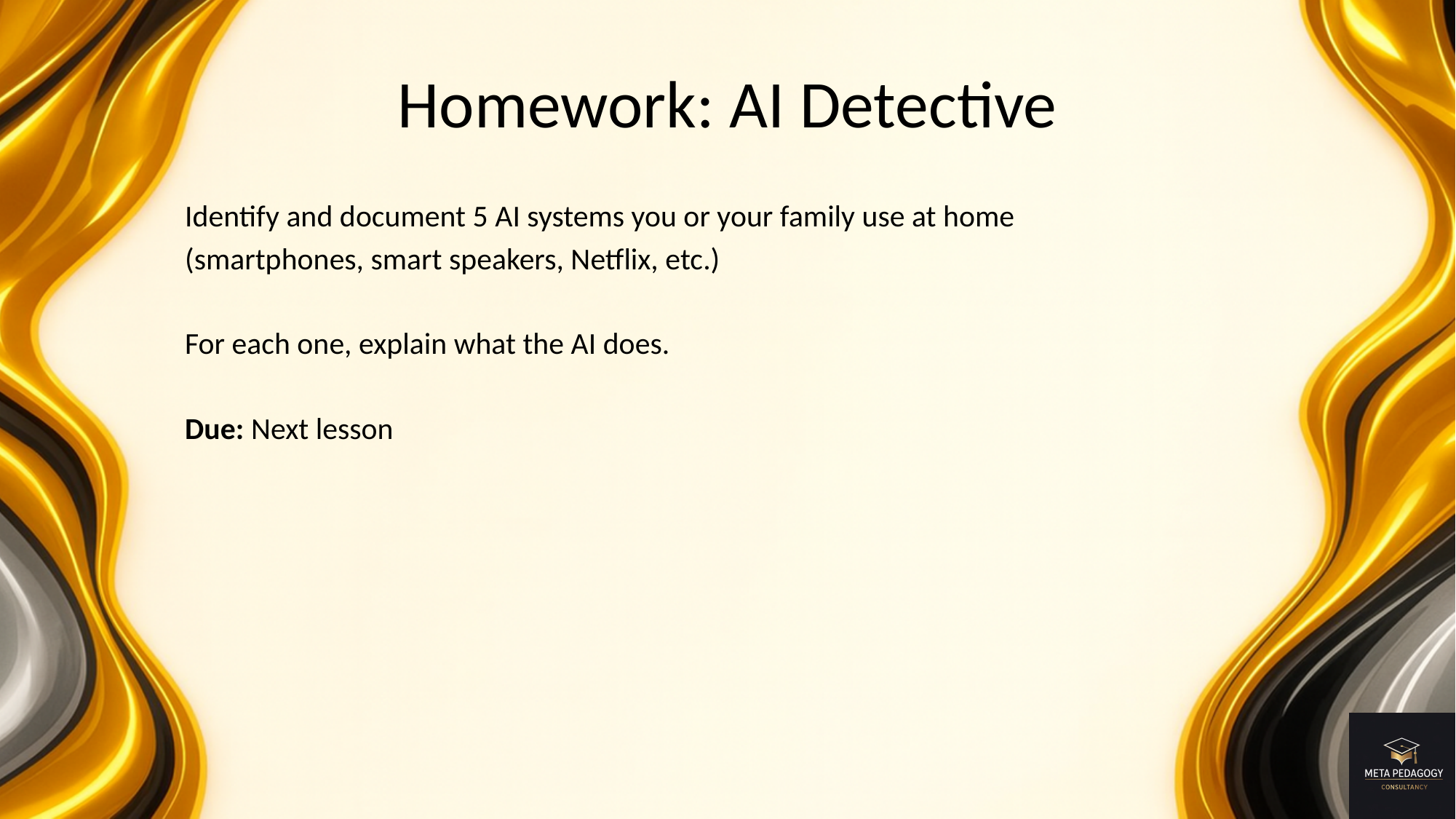

# Homework: AI Detective
Identify and document 5 AI systems you or your family use at home
(smartphones, smart speakers, Netflix, etc.)

For each one, explain what the AI does.

Due: Next lesson